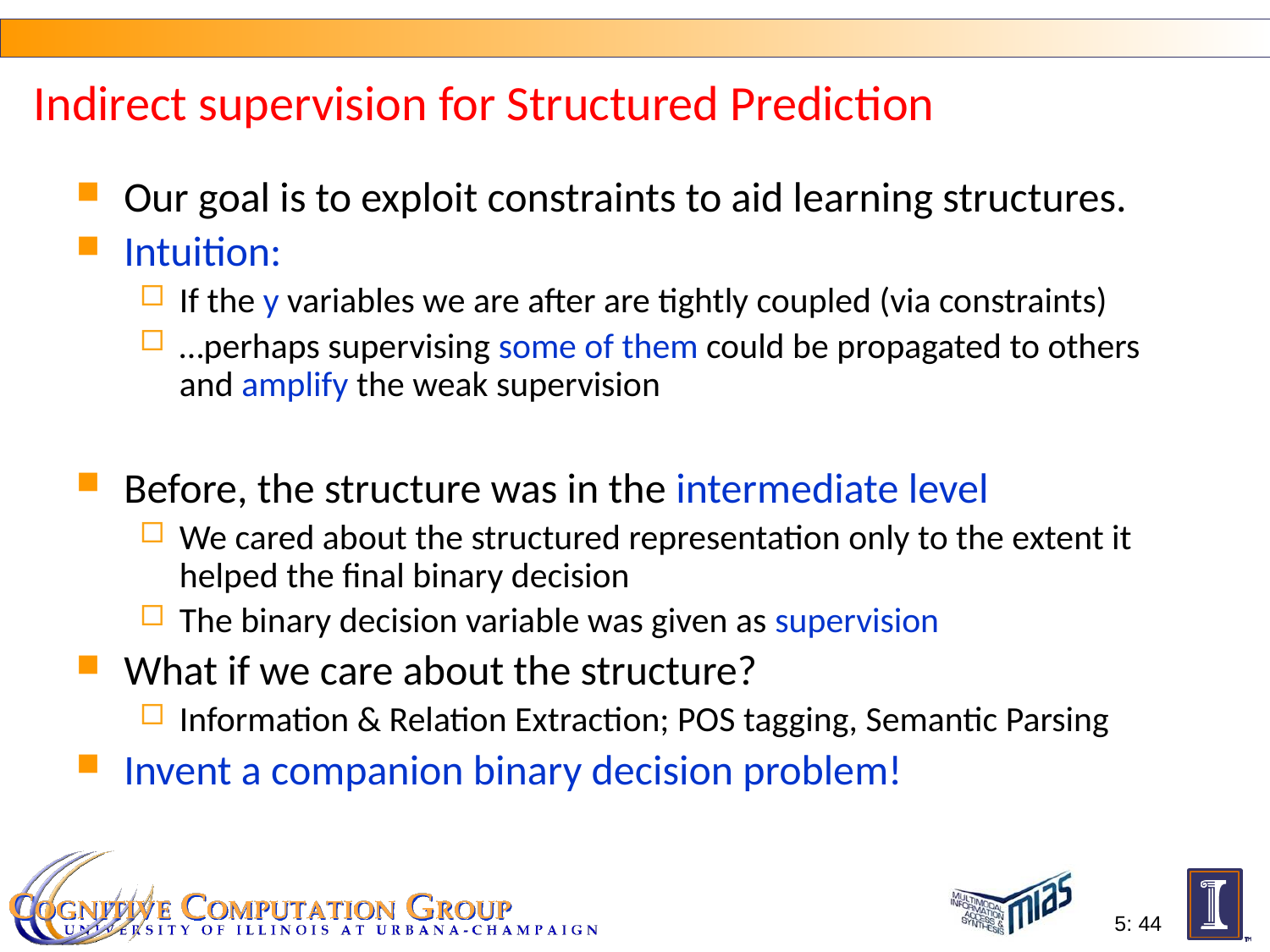

# Indirect supervision for Structured Prediction
Our goal is to exploit constraints to aid learning structures.
Intuition:
If the y variables we are after are tightly coupled (via constraints)
…perhaps supervising some of them could be propagated to others and amplify the weak supervision

Before, the structure was in the intermediate level
We cared about the structured representation only to the extent it helped the final binary decision
The binary decision variable was given as supervision
What if we care about the structure?
Information & Relation Extraction; POS tagging, Semantic Parsing
Invent a companion binary decision problem!
5: 44